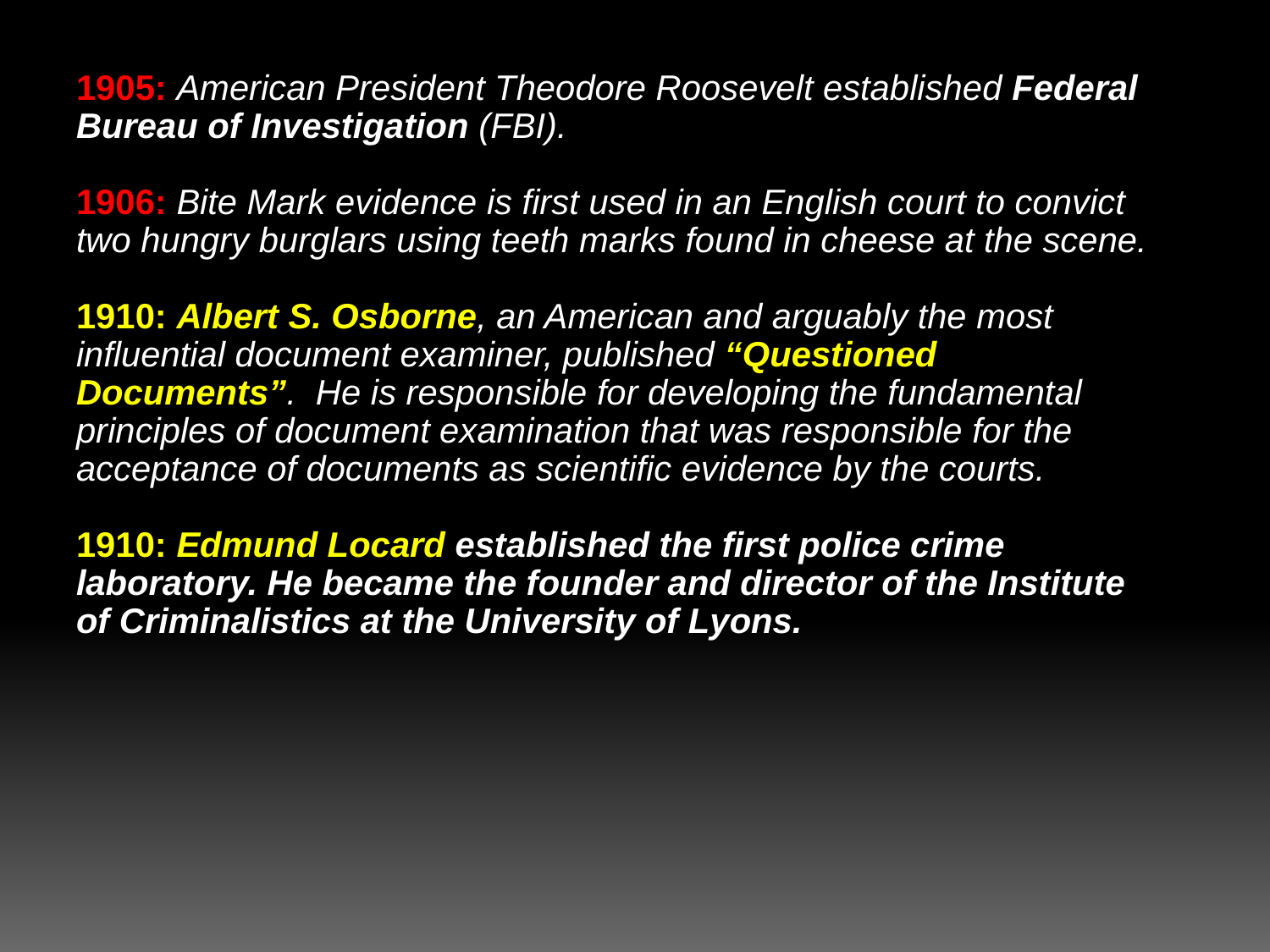

1905: American President Theodore Roosevelt established Federal Bureau of Investigation (FBI).

1906: Bite Mark evidence is first used in an English court to convict two hungry burglars using teeth marks found in cheese at the scene.

1910: Albert S. Osborne, an American and arguably the most influential document examiner, published “Questioned Documents”.  He is responsible for developing the fundamental principles of document examination that was responsible for the acceptance of documents as scientific evidence by the courts.

1910: Edmund Locard established the first police crime laboratory. He became the founder and director of the Institute of Criminalistics at the University of Lyons.